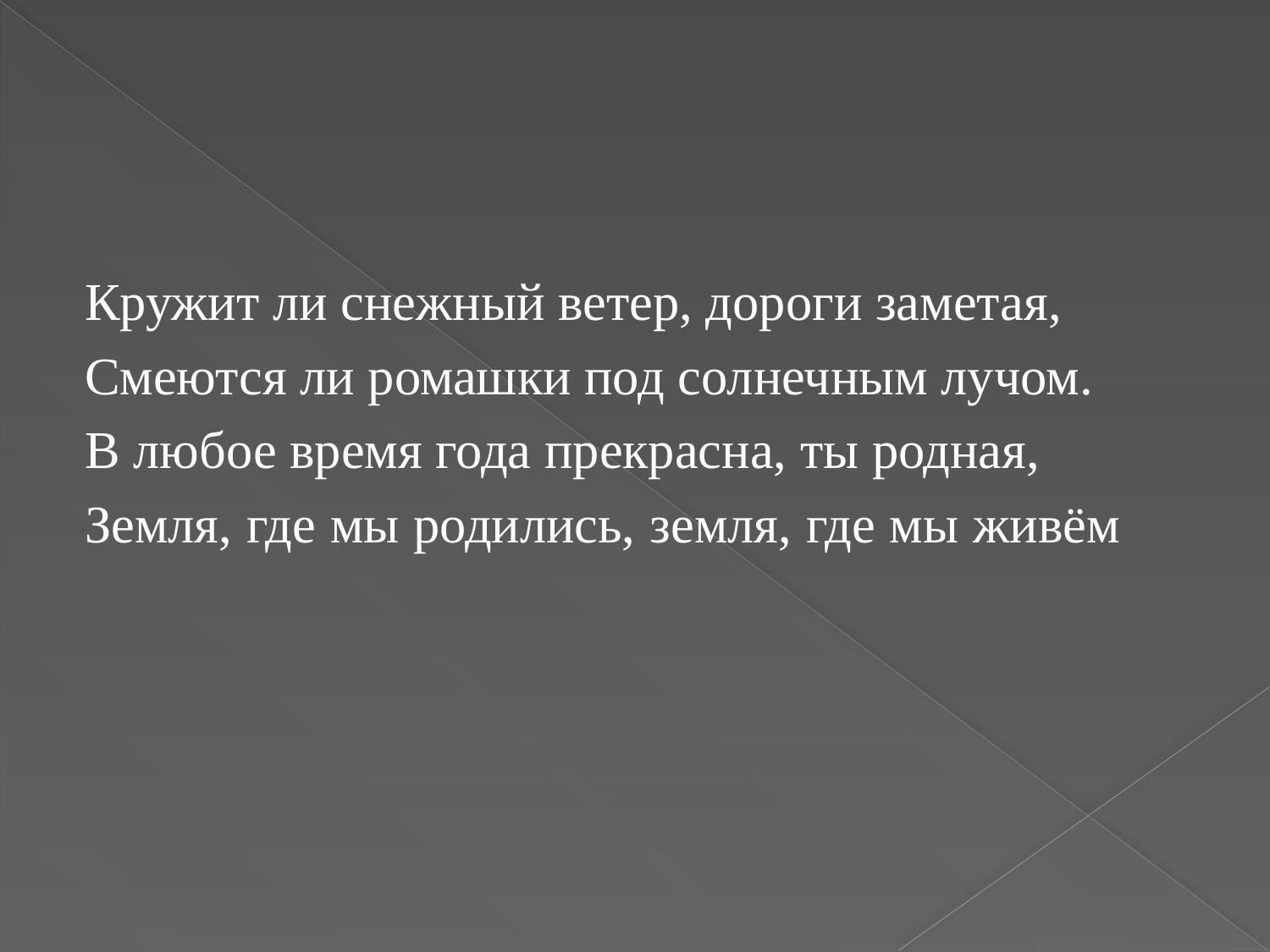

Кружит ли снежный ветер, дороги заметая,
Смеются ли ромашки под солнечным лучом.
В любое время года прекрасна, ты родная,
Земля, где мы родились, земля, где мы живём